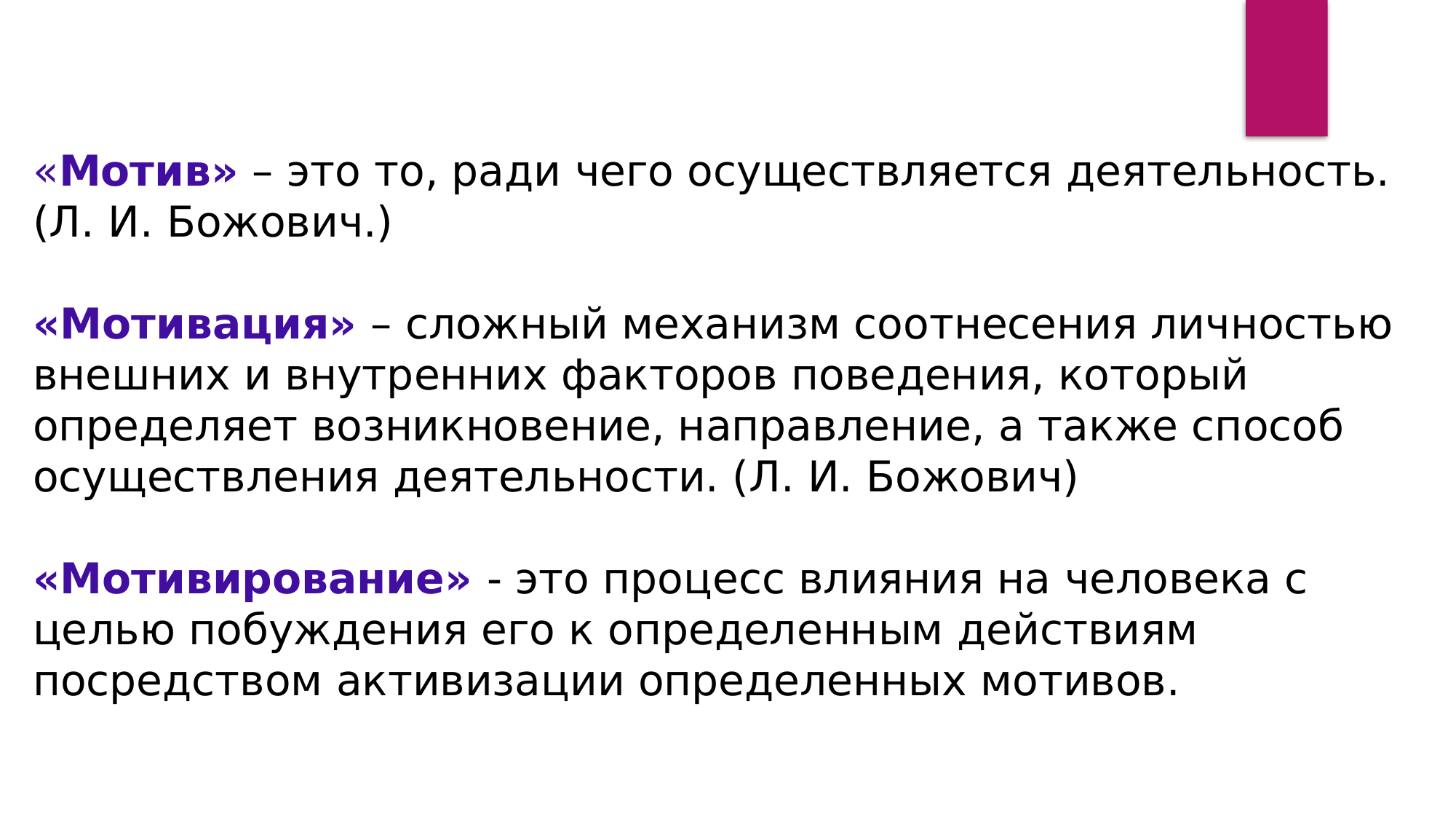

«Мотив» – это то, ради чего осуществляется деятельность. (Л. И. Божович.)

«Мотивация» – сложный механизм соотнесения личностью внешних и внутренних факторов поведения, который определяет возникновение, направление, а также способ осуществления деятельности. (Л. И. Божович)

«Мотивирование» - это процесс влияния на человека с целью побуждения его к определенным действиям посредством активизации определенных мотивов.